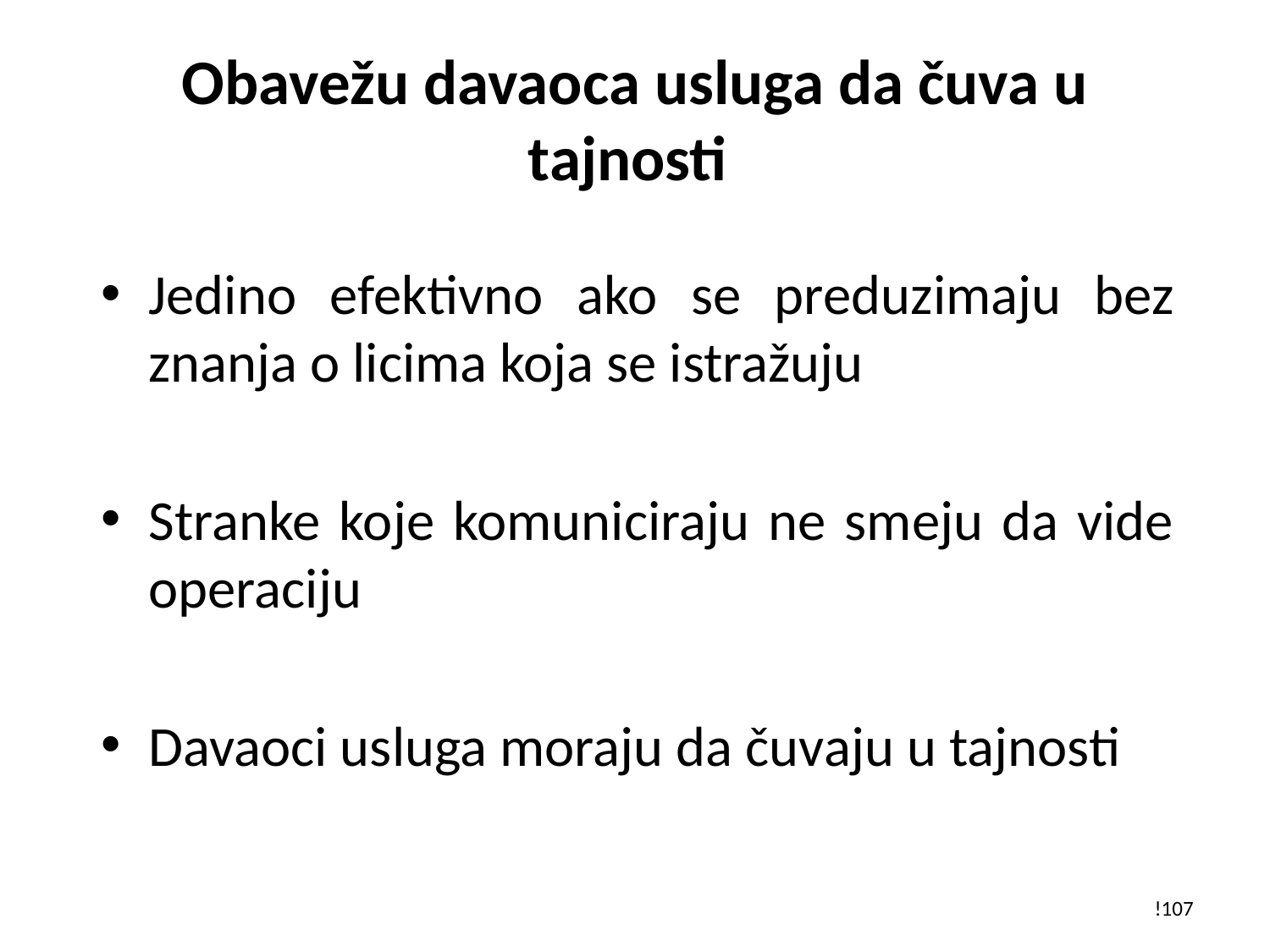

# Obavežu davaoca usluga da čuva u tajnosti
Jedino efektivno ako se preduzimaju bez znanja o licima koja se istražuju

Stranke koje komuniciraju ne smeju da vide operaciju

Davaoci usluga moraju da čuvaju u tajnosti
!107